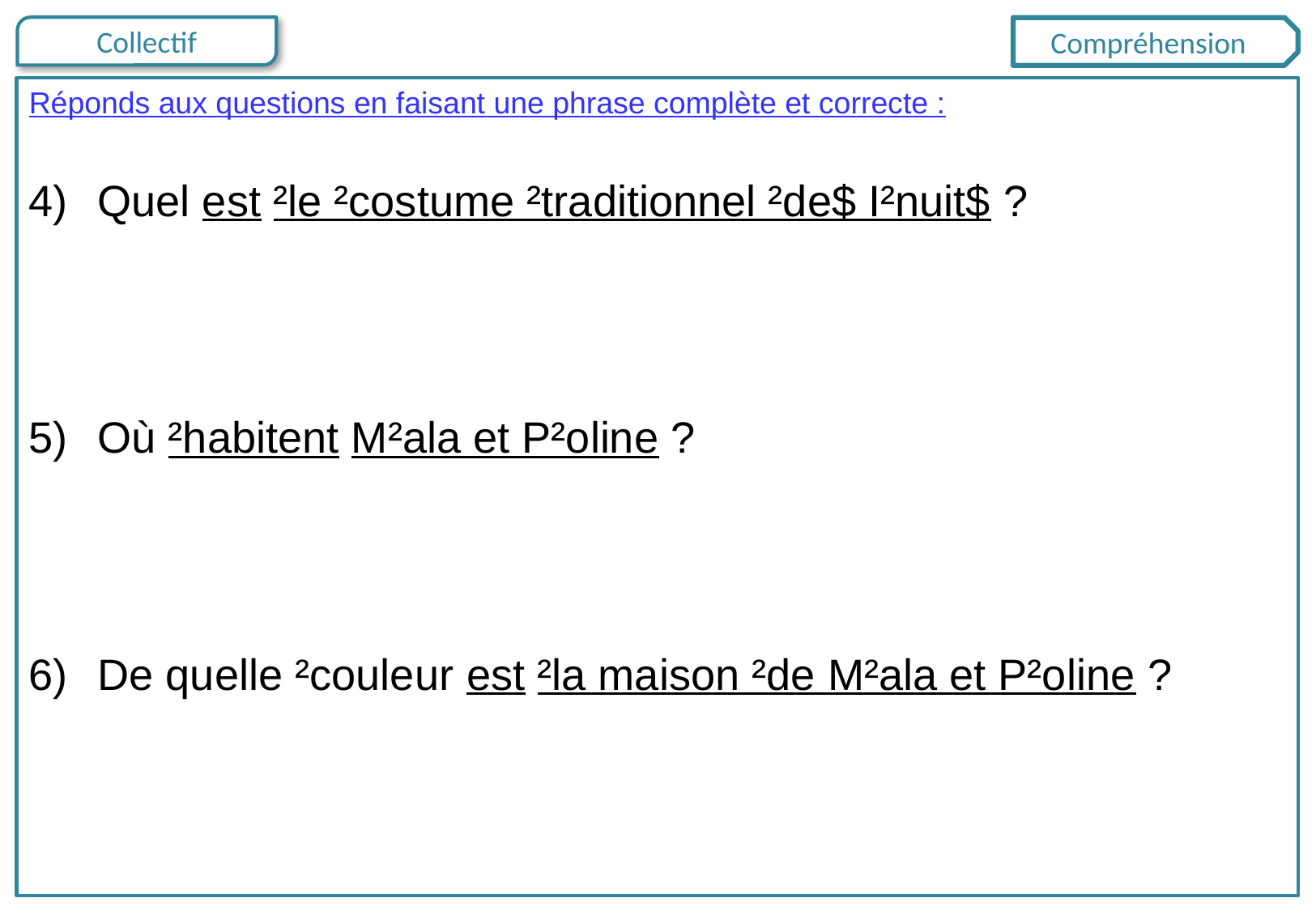

Compréhension
Réponds aux questions en faisant une phrase complète et correcte :
Quel est ²le ²costume ²traditionnel ²de$ I²nuit$ ?
Où ²habitent M²ala et P²oline ?
De quelle ²couleur est ²la maison ²de M²ala et P²oline ?